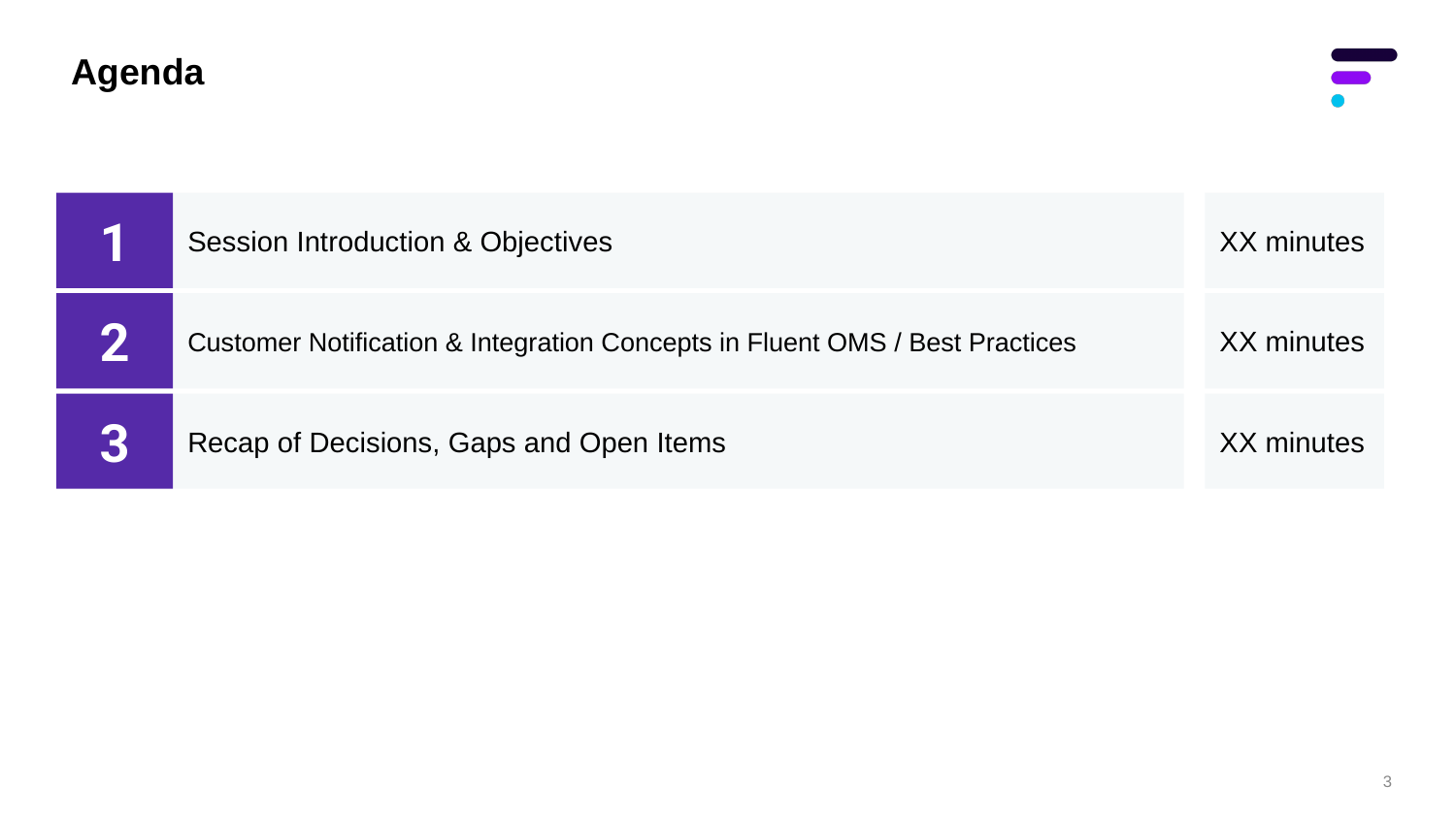

# Agenda

1
XX minutes
Session Introduction & Objectives
2
XX minutes
Customer Notification & Integration Concepts in Fluent OMS / Best Practices
XX minutes
3
Recap of Decisions, Gaps and Open Items